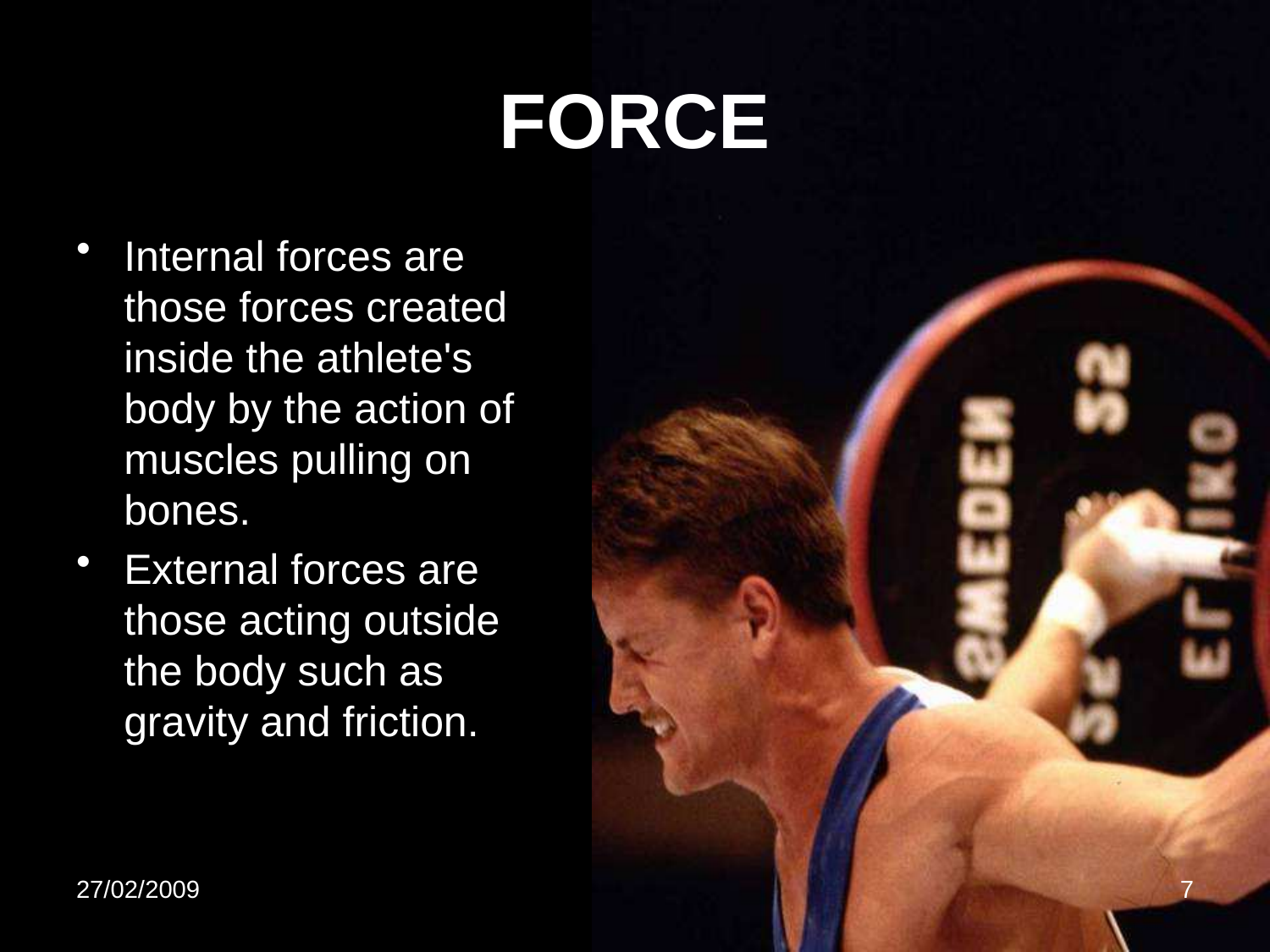

# FORCE
Internal forces are those forces created inside the athlete's body by the action of muscles pulling on bones.
External forces are those acting outside the body such as gravity and friction.
27/02/2009
7